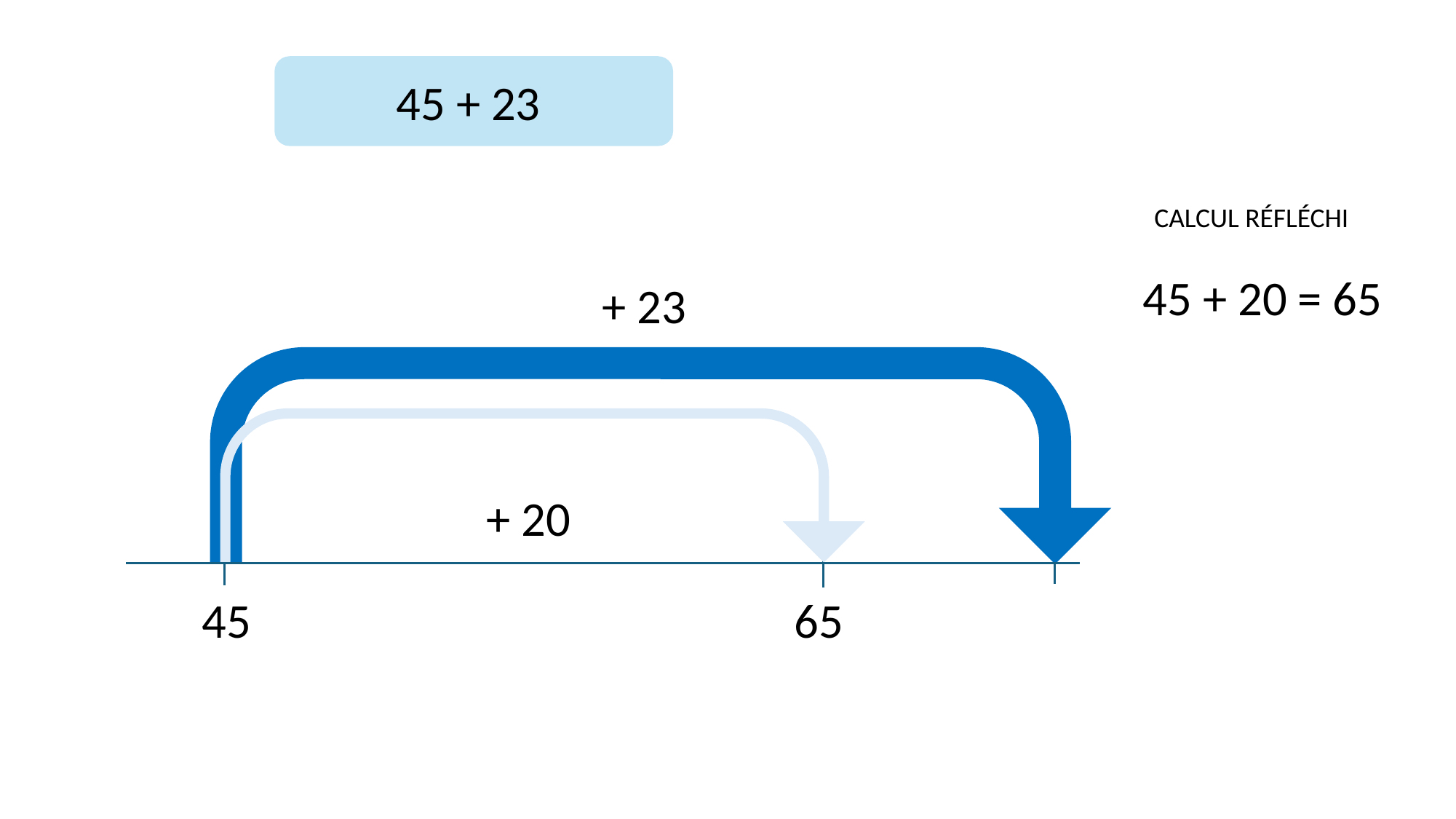

45 + 23
CALCUL RÉFLÉCHI
45 + 20 = 65
 + 23

 + 20
65
45